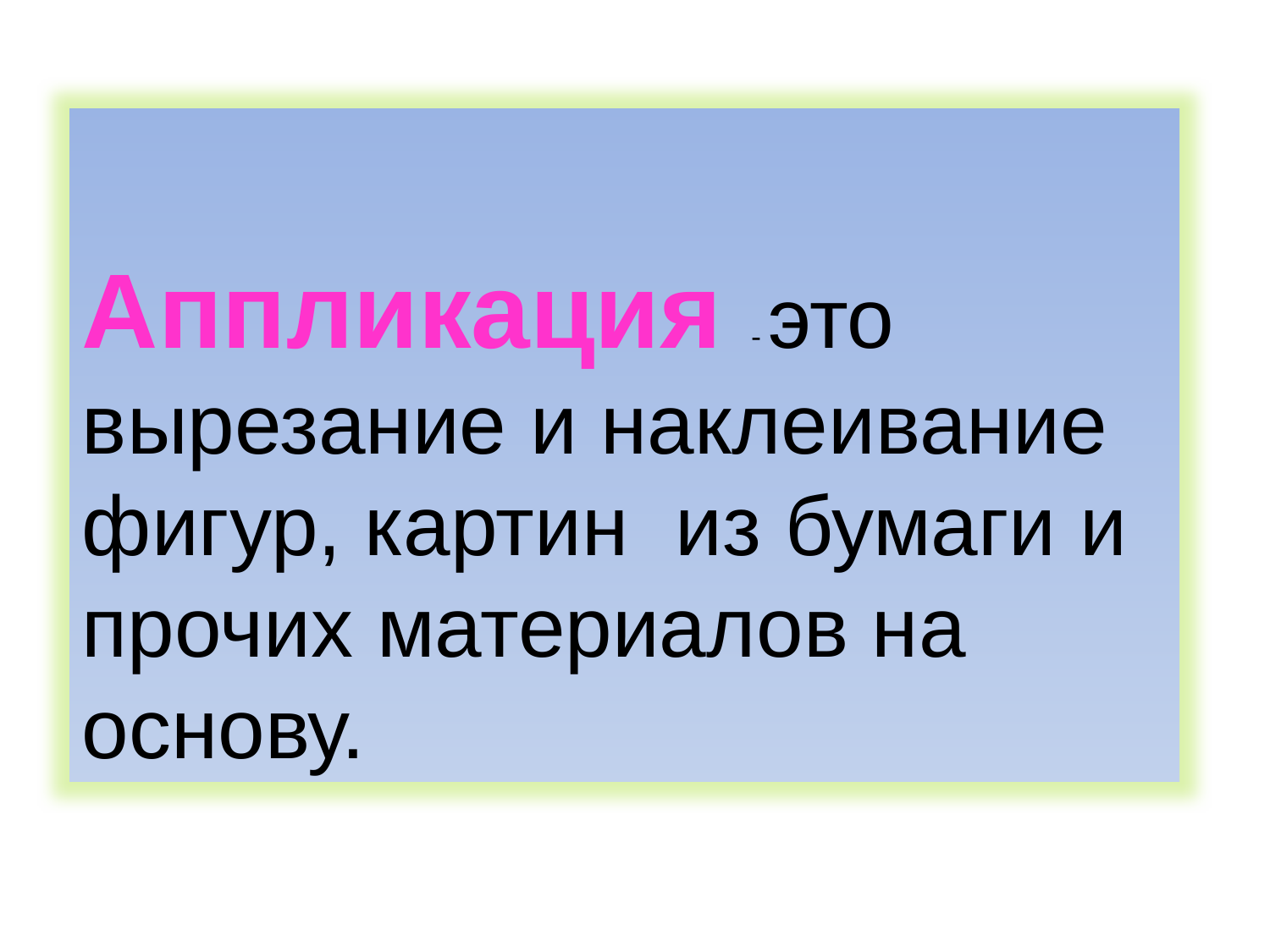

Аппликация - это вырезание и наклеивание фигур, картин  из бумаги и прочих материалов на  основу.